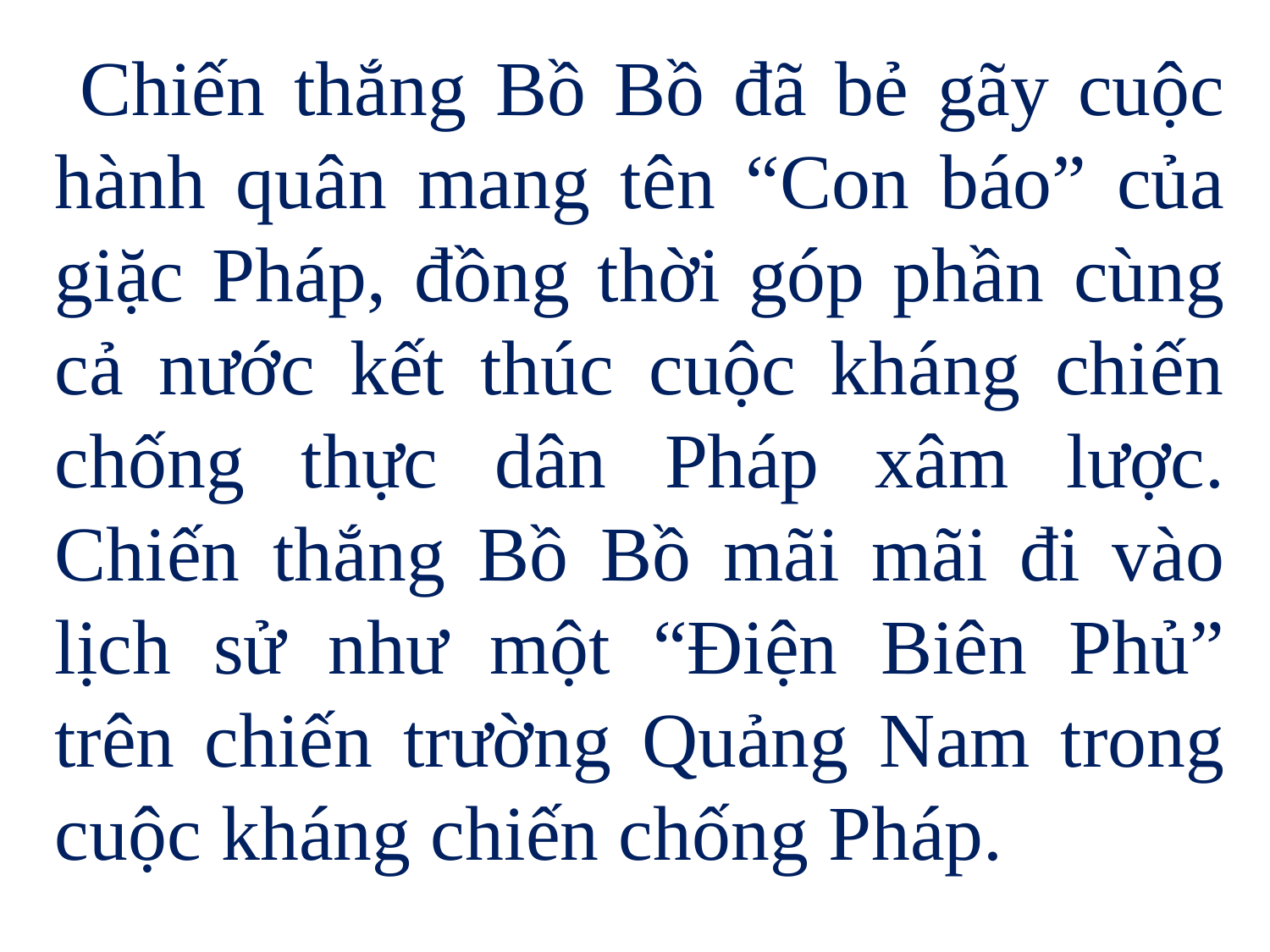

Chiến thắng Bồ Bồ đã bẻ gãy cuộc hành quân mang tên “Con báo” của giặc Pháp, đồng thời góp phần cùng cả nước kết thúc cuộc kháng chiến chống thực dân Pháp xâm lược. Chiến thắng Bồ Bồ mãi mãi đi vào lịch sử như một “Điện Biên Phủ” trên chiến trường Quảng Nam trong cuộc kháng chiến chống Pháp.